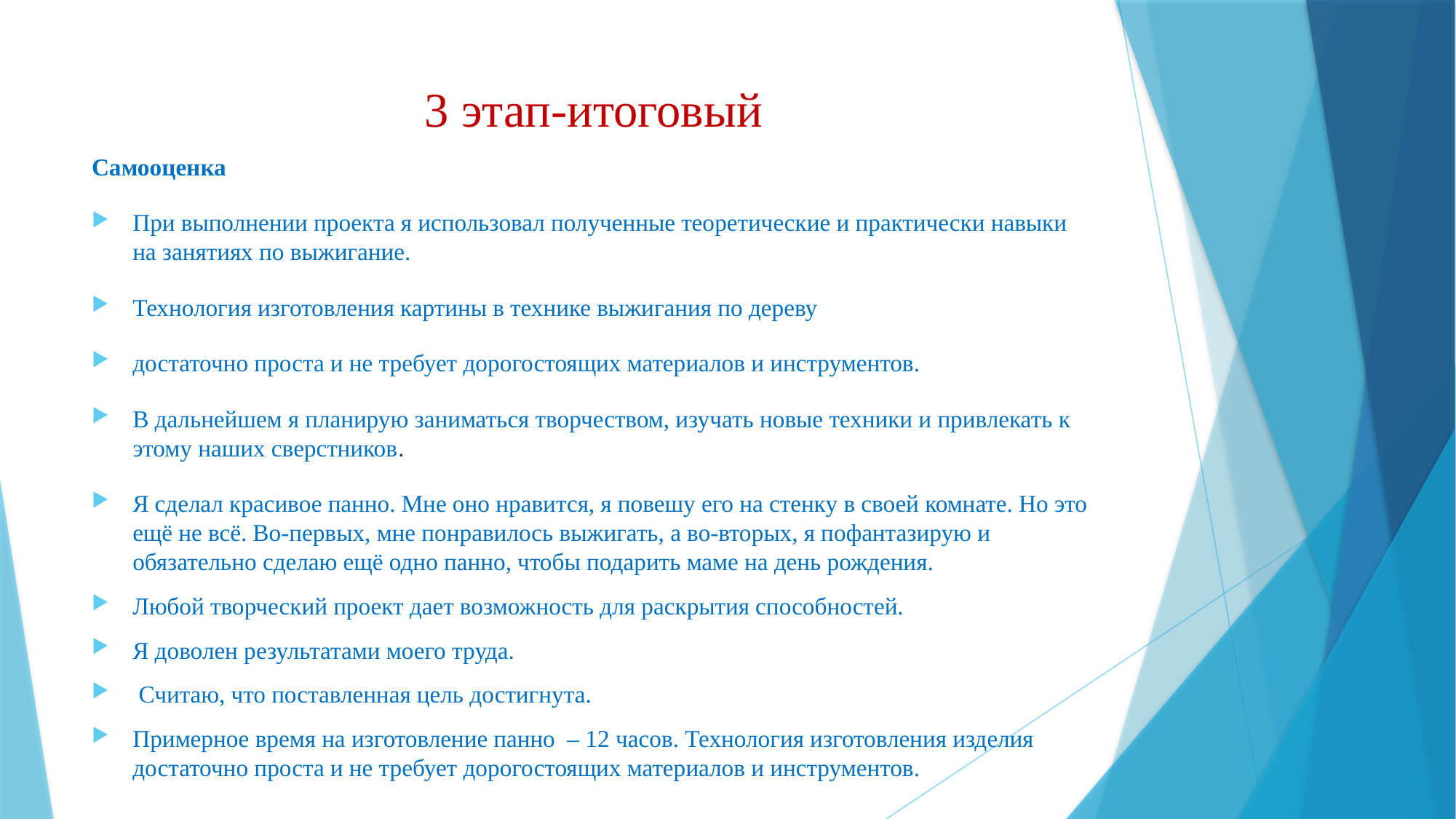

# 3 этап-итоговый
Самооценка
При выполнении проекта я использовал полученные теоретические и практически навыки на занятиях по выжигание.
Технология изготовления картины в технике выжигания по дереву
достаточно проста и не требует дорогостоящих материалов и инструментов.
В дальнейшем я планирую заниматься творчеством, изучать новые техники и привлекать к этому наших сверстников.
Я сделал красивое панно. Мне оно нравится, я повешу его на стенку в своей комнате. Но это ещё не всё. Во-первых, мне понравилось выжигать, а во-вторых, я пофантазирую и обязательно сделаю ещё одно панно, чтобы подарить маме на день рождения.
Любой творческий проект дает возможность для раскрытия способностей.
Я доволен результатами моего труда.
 Считаю, что поставленная цель достигнута.
Примерное время на изготовление панно  – 12 часов. Технология изготовления изделия достаточно проста и не требует дорогостоящих материалов и инструментов.